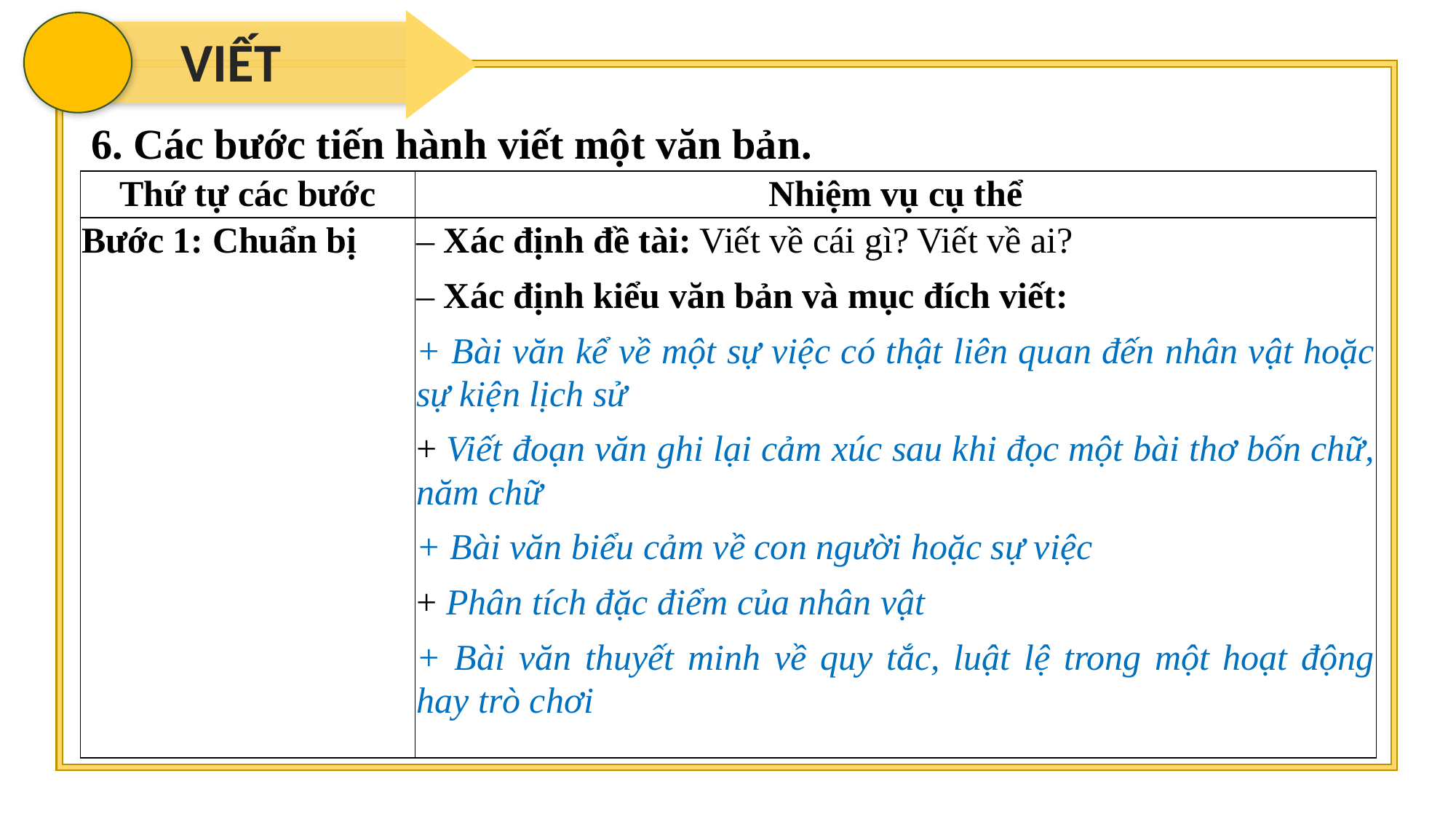

VIẾT

6. Các bước tiến hành viết một văn bản.
| Thứ tự các bước | Nhiệm vụ cụ thể |
| --- | --- |
| Bước 1: Chuẩn bị | – Xác định đề tài: Viết về cái gì? Viết về ai? – Xác định kiểu văn bản và mục đích viết: + Bài văn kể về một sự việc có thật liên quan đến nhân vật hoặc sự kiện lịch sử + Viết đoạn văn ghi lại cảm xúc sau khi đọc một bài thơ bốn chữ, năm chữ + Bài văn biểu cảm về con người hoặc sự việc + Phân tích đặc điểm của nhân vật + Bài văn thuyết minh về quy tắc, luật lệ trong một hoạt động hay trò chơi |